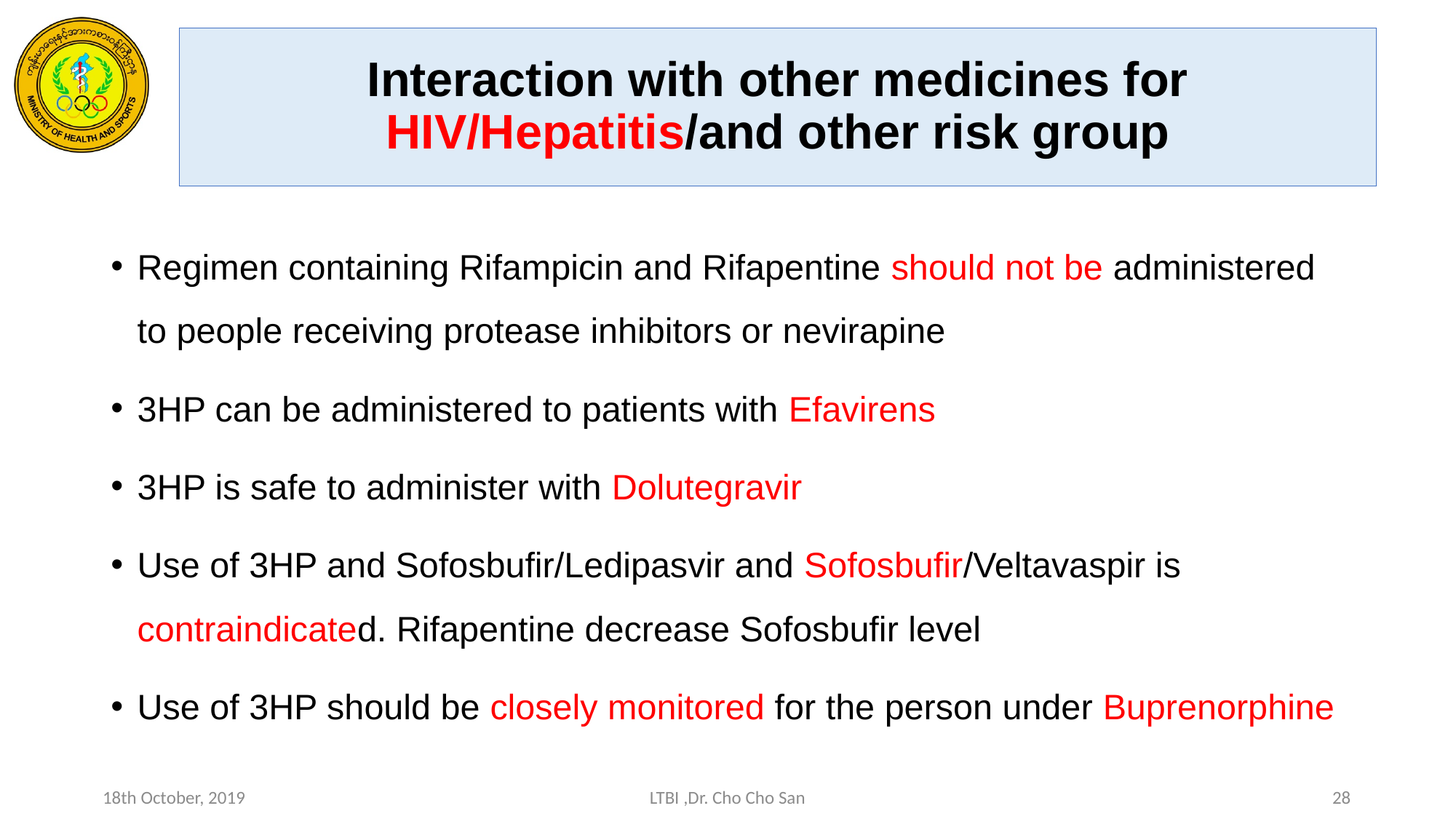

# Interaction with other medicines for HIV/Hepatitis/and other risk group
Regimen containing Rifampicin and Rifapentine should not be administered to people receiving protease inhibitors or nevirapine
3HP can be administered to patients with Efavirens
3HP is safe to administer with Dolutegravir
Use of 3HP and Sofosbufir/Ledipasvir and Sofosbufir/Veltavaspir is contraindicated. Rifapentine decrease Sofosbufir level
Use of 3HP should be closely monitored for the person under Buprenorphine

18th October, 2019
LTBI ,Dr. Cho Cho San
28